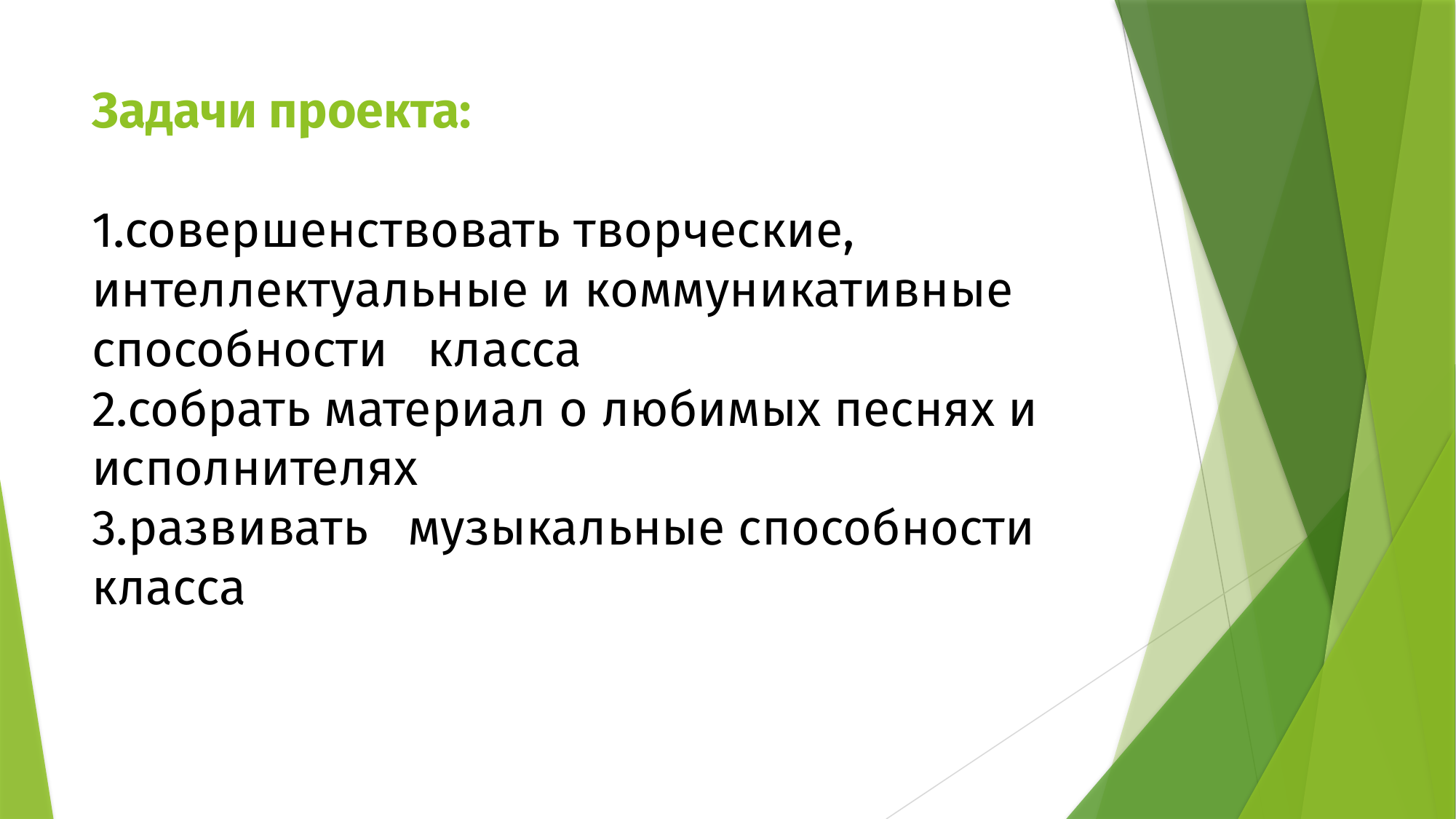

# Задачи проекта: 1.совершенствовать творческие, интеллектуальные и коммуникативные способности   класса 2.собрать материал о любимых песнях и исполнителях 3.развивать   музыкальные способности класса